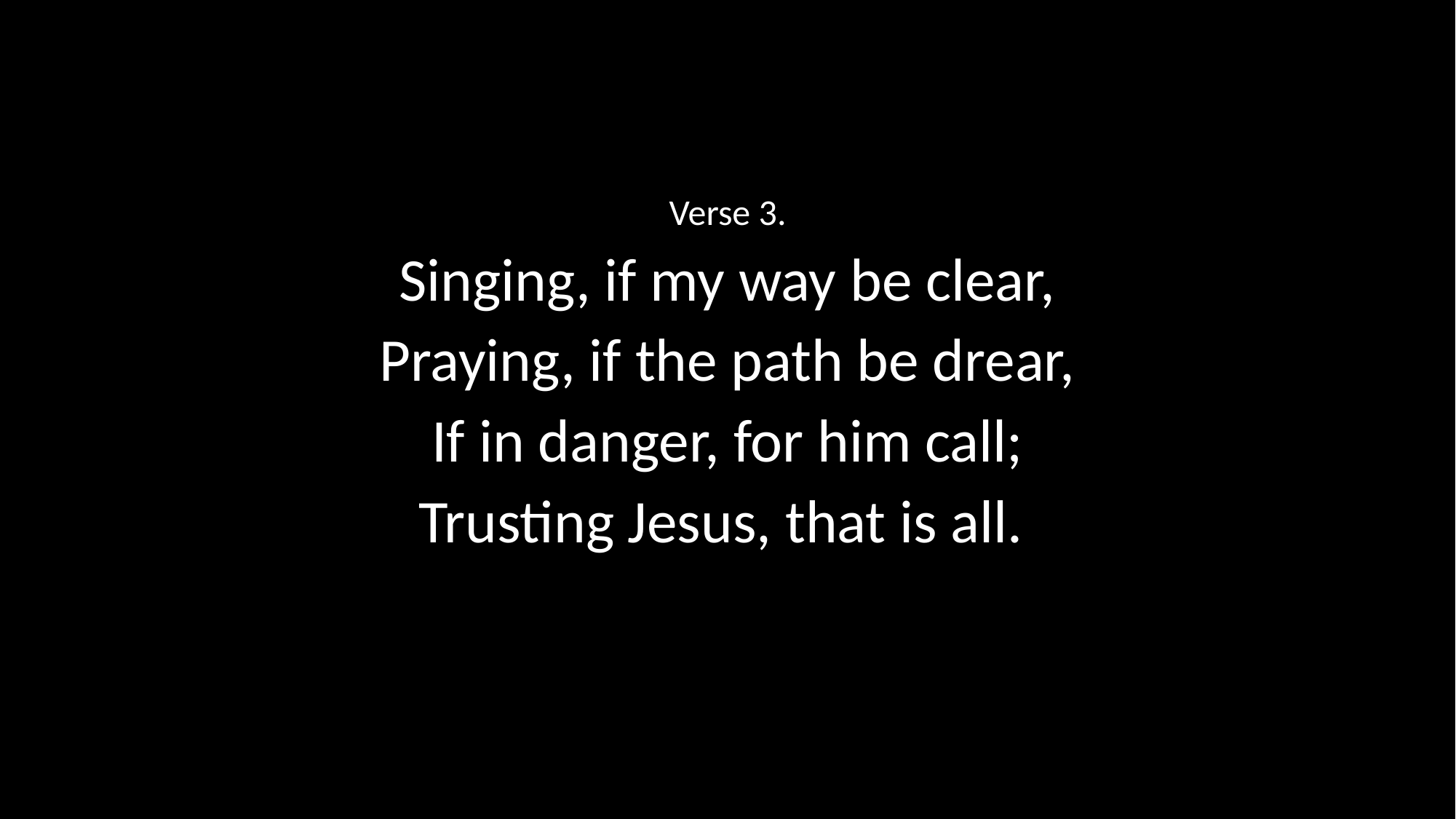

Verse 3.
Singing, if my way be clear,
Praying, if the path be drear,
If in danger, for him call;
Trusting Jesus, that is all.